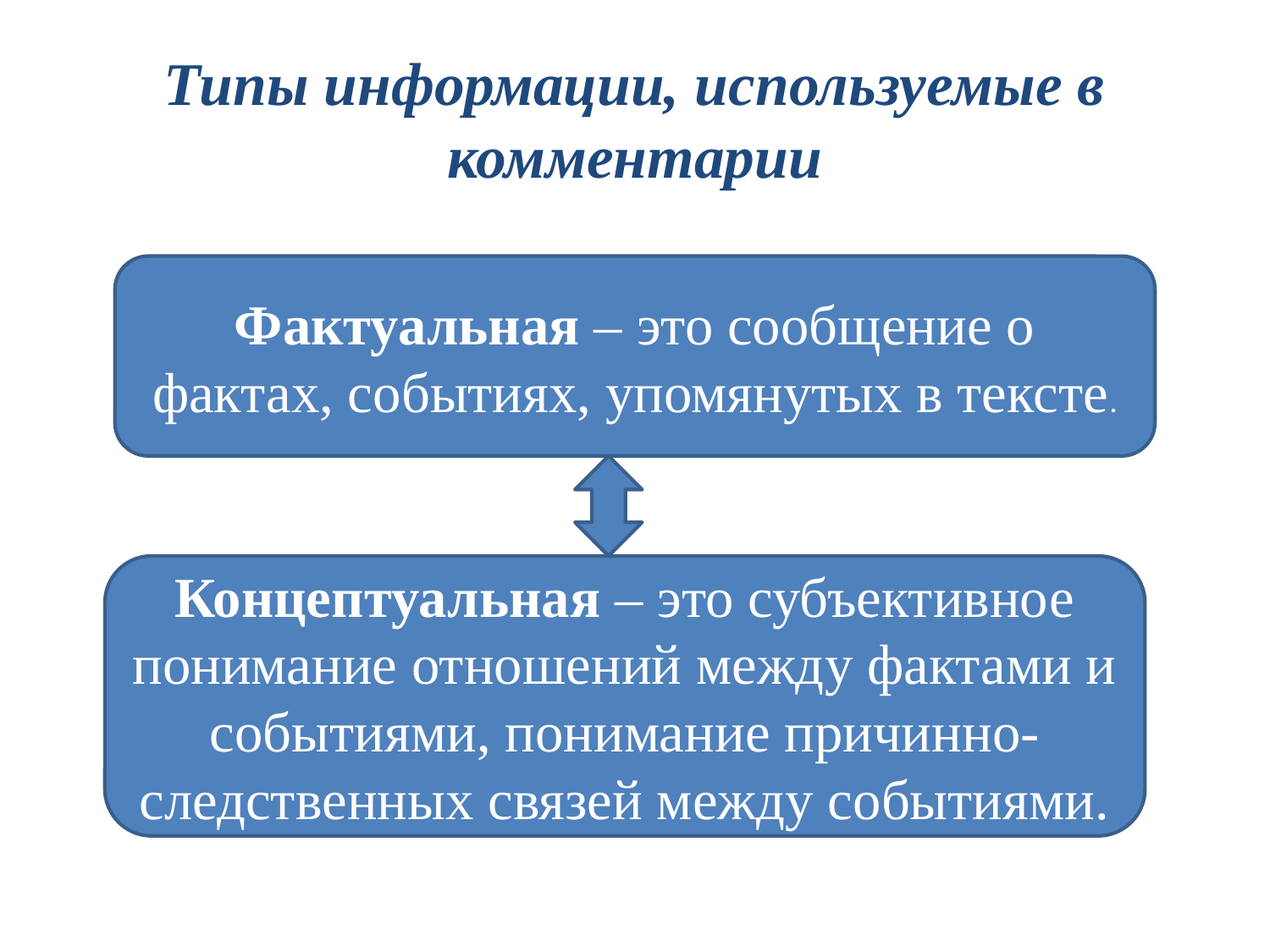

# Типы информации, используемые в комментарии

Фактуальная – это сообщение о фактах, событиях, упомянутых в тексте.

Концептуальная – это субъективное понимание отношений между фактами и событиями, понимание причинно-следственных связей между событиями.